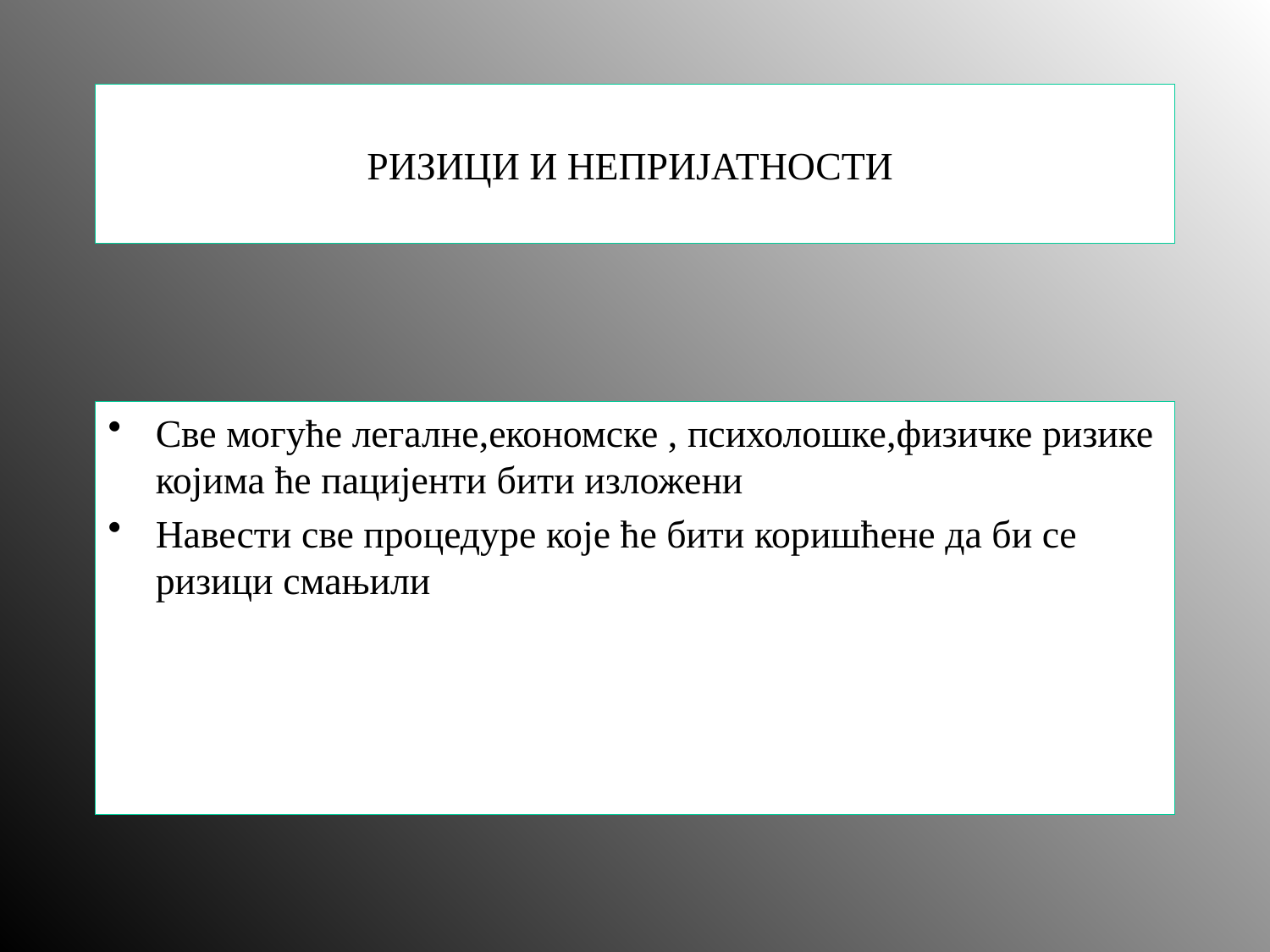

# РИЗИЦИ И НЕПРИЈАТНОСТИ
Све могуће легалне,економске , психолошке,физичке ризике којима ће пацијенти бити изложени
Навести све процедуре које ће бити коришћене да би се ризици смањили